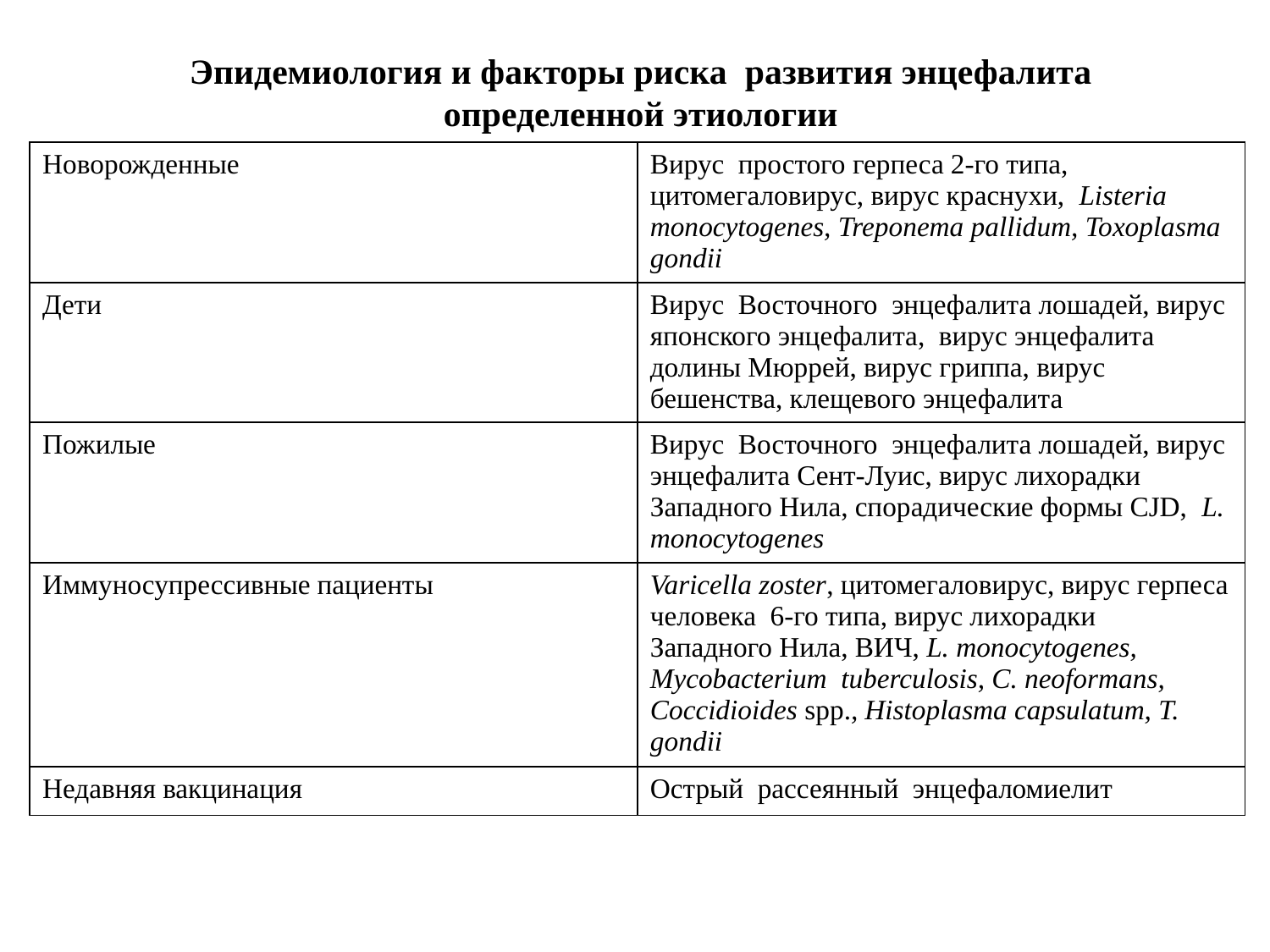

# Эпидемиология и факторы риска  развития энцефалита определенной этиологии
| Новорожденные | Вирус простого герпеса 2-го типа, цитомегаловирус, вирус краснухи, Listeria monocytogenes, Treponema pallidum, Toxoplasma gondii |
| --- | --- |
| Дети | Вирус Восточного энцефалита лошадей, вирус японского энцефалита, вирус энцефалита долины Мюррей, вирус гриппа, вирус бешенства, клещевого энцефалита |
| Пожилые | Вирус Восточного энцефалита лошадей, вирус энцефалита Сент-Луис, вирус лихорадки Западного Нила, спорадические формы CJD, L. monocytogenes |
| Иммуносупрессивные пациенты | Varicella zoster, цитомегаловирус, вирус герпеса человека 6-го типа, вирус лихорадки Западного Нила, ВИЧ, L. monoсytogenes, Mycobacterium tuberculosis, C. neoformans, Coccidioides spp., Histoplasma capsulatum, T. gondii |
| Недавняя вакцинация | Острый рассеянный энцефаломиелит |